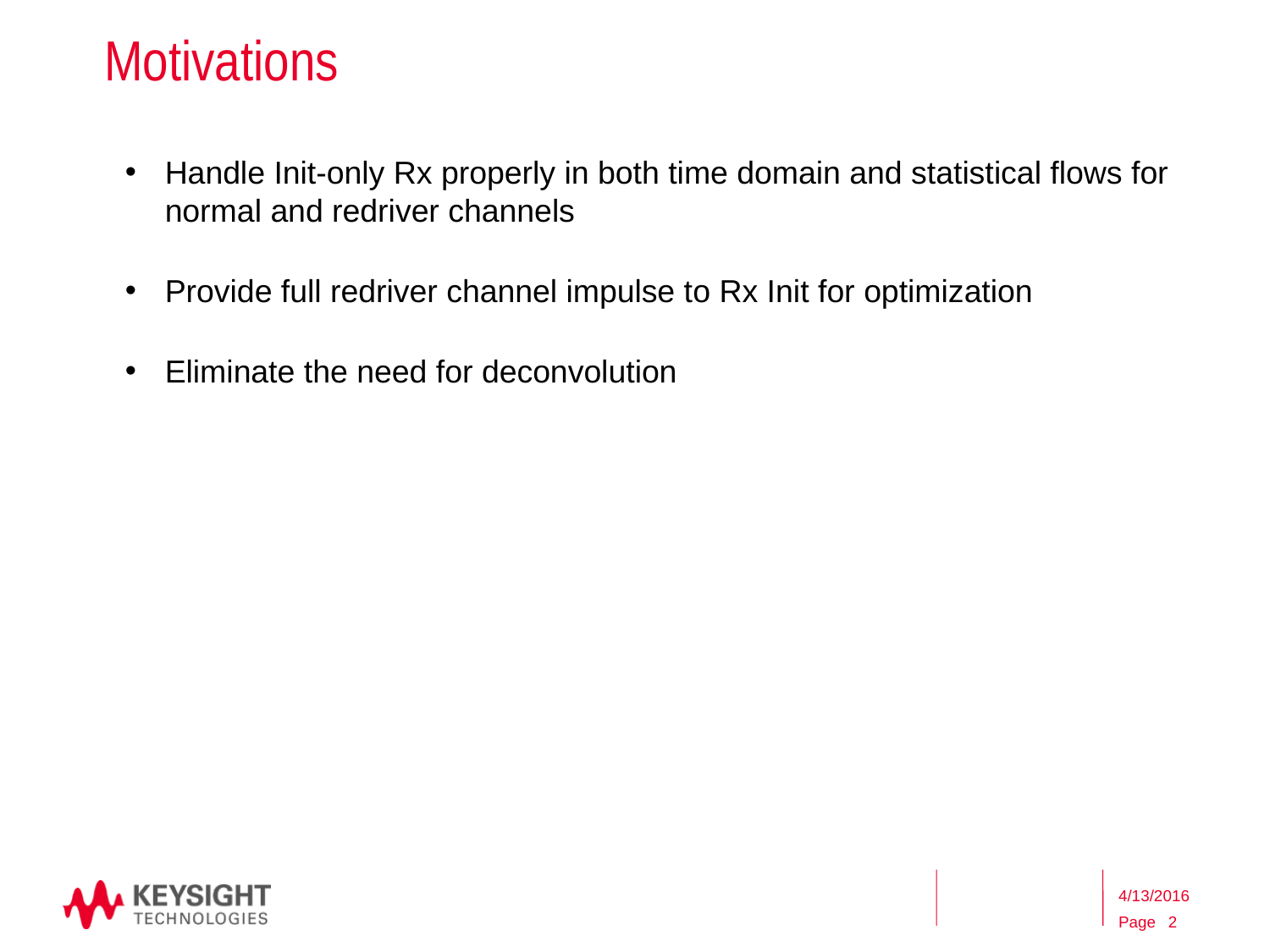

# Motivations
Handle Init-only Rx properly in both time domain and statistical flows for normal and redriver channels
Provide full redriver channel impulse to Rx Init for optimization
Eliminate the need for deconvolution
4/13/2016
2